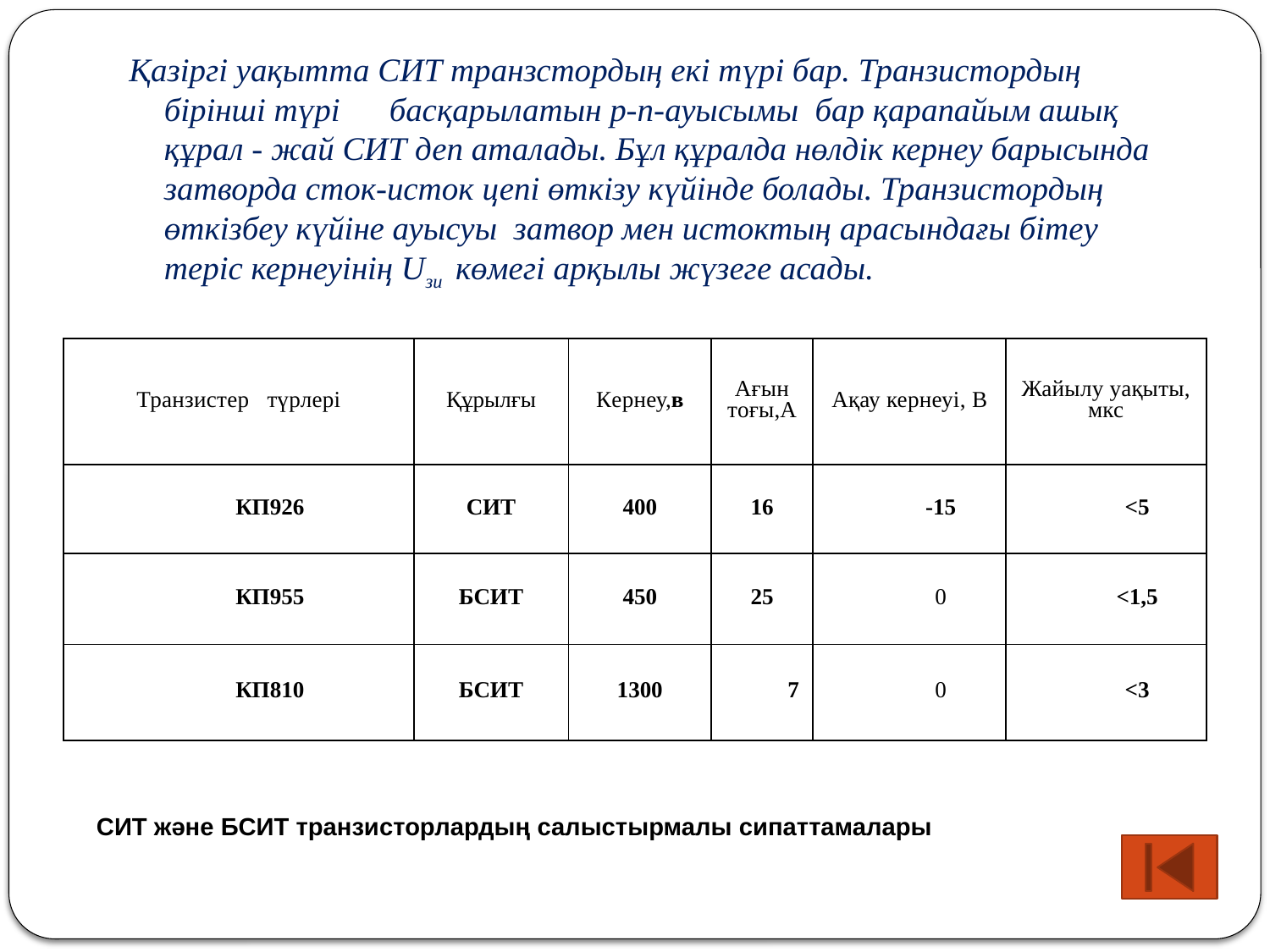

Қазіргі уақытта СИТ транзстордың екі түрі бар. Транзистордың бірінші түрі      басқарылатын p-n-ауысымы  бар қарапайым ашық құрал - жай СИТ деп аталады. Бұл құралда нөлдік кернеу барысында затворда сток-исток цепі өткізу күйінде болады. Транзистордың өткізбеу күйіне ауысуы  затвор мен истоктың арасындағы бітеу  теріс кернеуінің Uзи  көмегі арқылы жүзеге асады.

| Транзистер түрлері | Құрылғы | Кернеу,в | Ағын тоғы,А | Ақау кернеуі, В | Жайылу уақыты, мкс |
| --- | --- | --- | --- | --- | --- |
| КП926 | СИТ | 400 | 16 | -15 | <5 |
| КП955 | БСИТ | 450 | 25 | 0 | <1,5 |
| КП810 | БСИТ | 1300 | 7 | 0 | <3 |
СИТ және БСИТ транзисторлардың салыстырмалы сипаттамалары